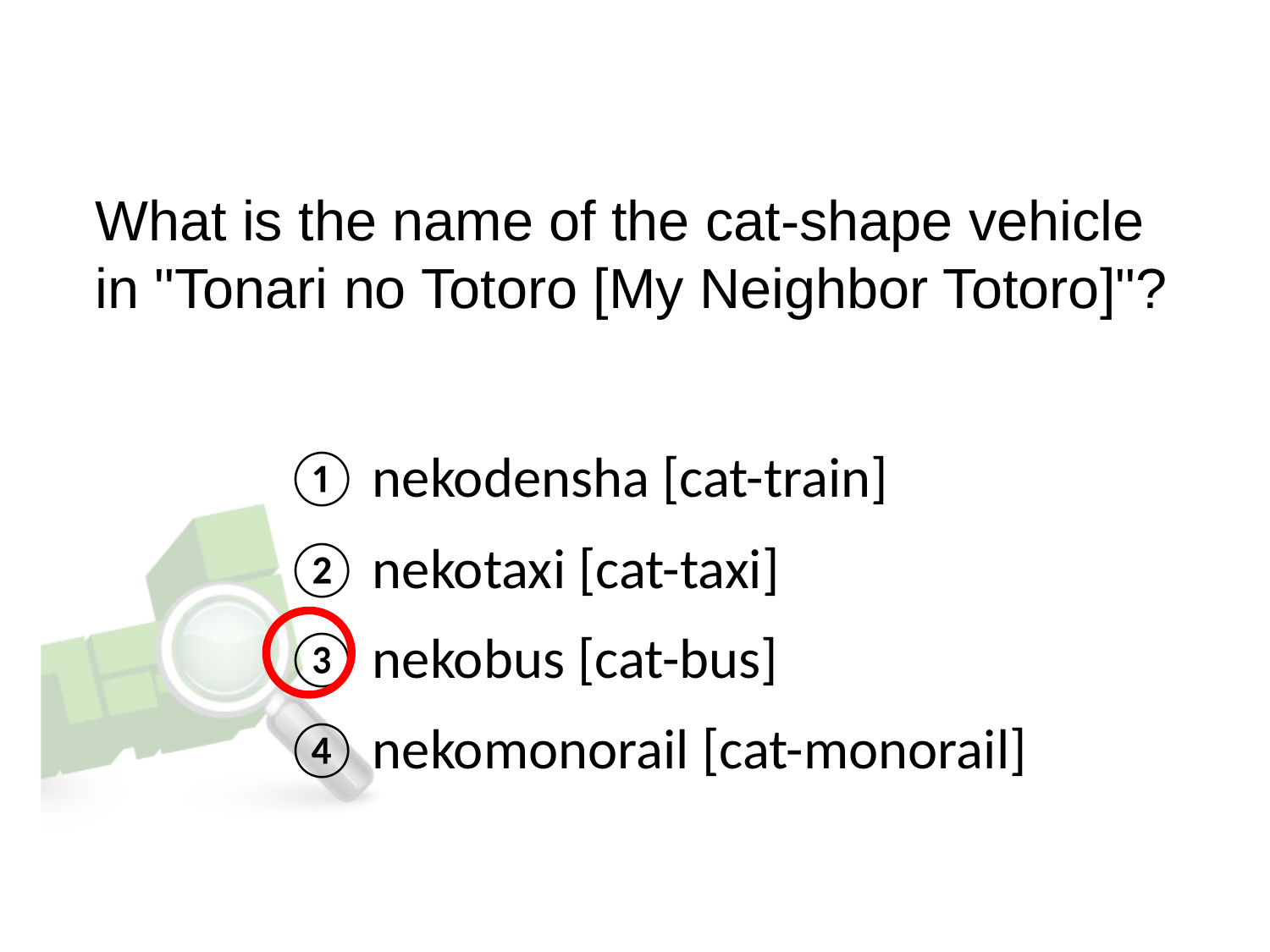

# What is the name of the cat-shape vehicle in "Tonari no Totoro [My Neighbor Totoro]"?
① nekodensha [cat-train]
② nekotaxi [cat-taxi]
③ nekobus [cat-bus]
④ nekomonorail [cat-monorail]